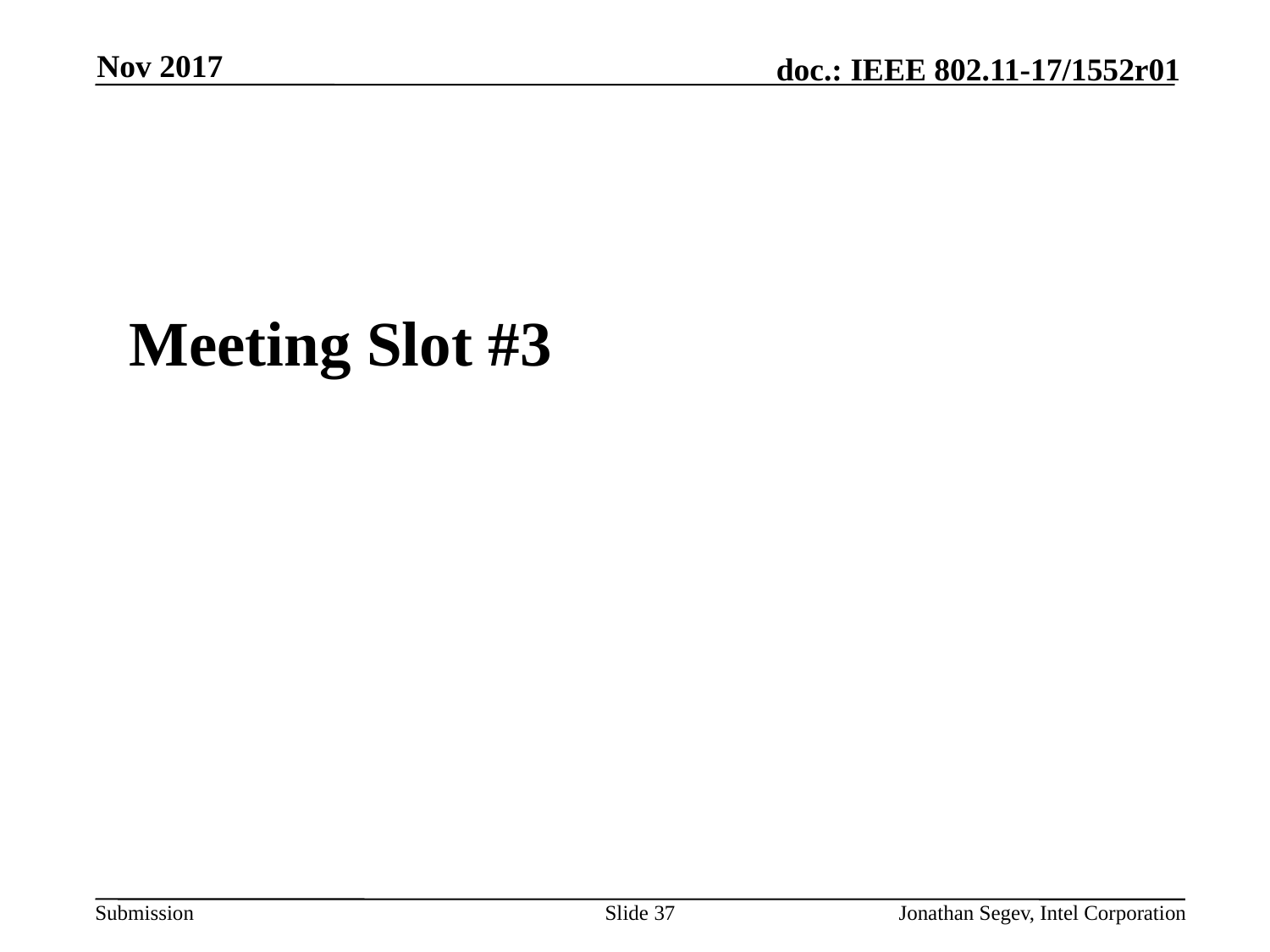

Nov 2017
#
Meeting Slot #3

Slide 37
Jonathan Segev, Intel Corporation